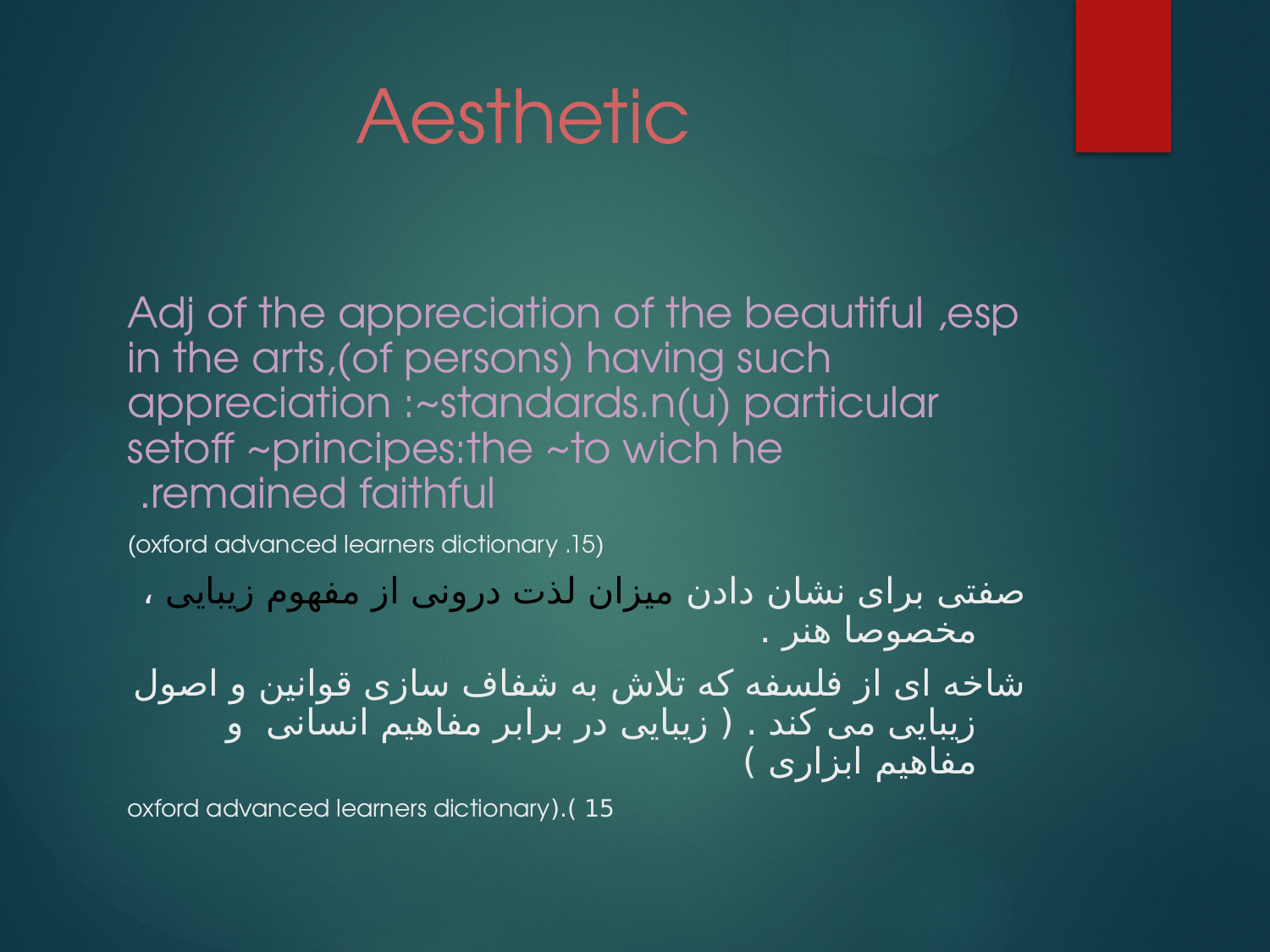

# Aesthetic
Adj of the appreciation of the beautiful ,esp in the arts,(of persons) having such appreciation :~standards.n(u) particular setoff ~principes:the ~to wich he remained faithful.
  (oxford advanced learners dictionary .15)
صفتی برای نشان دادن میزان لذت درونی از مفهوم زیبایی ، مخصوصا هنر .
شاخه ای از فلسفه که تلاش به شفاف سازی قوانین و اصول زیبایی می کند . ( زیبایی در برابر مفاهیم انسانی  و مفاهیم ابزاری )
15 ).(oxford advanced learners dictionary